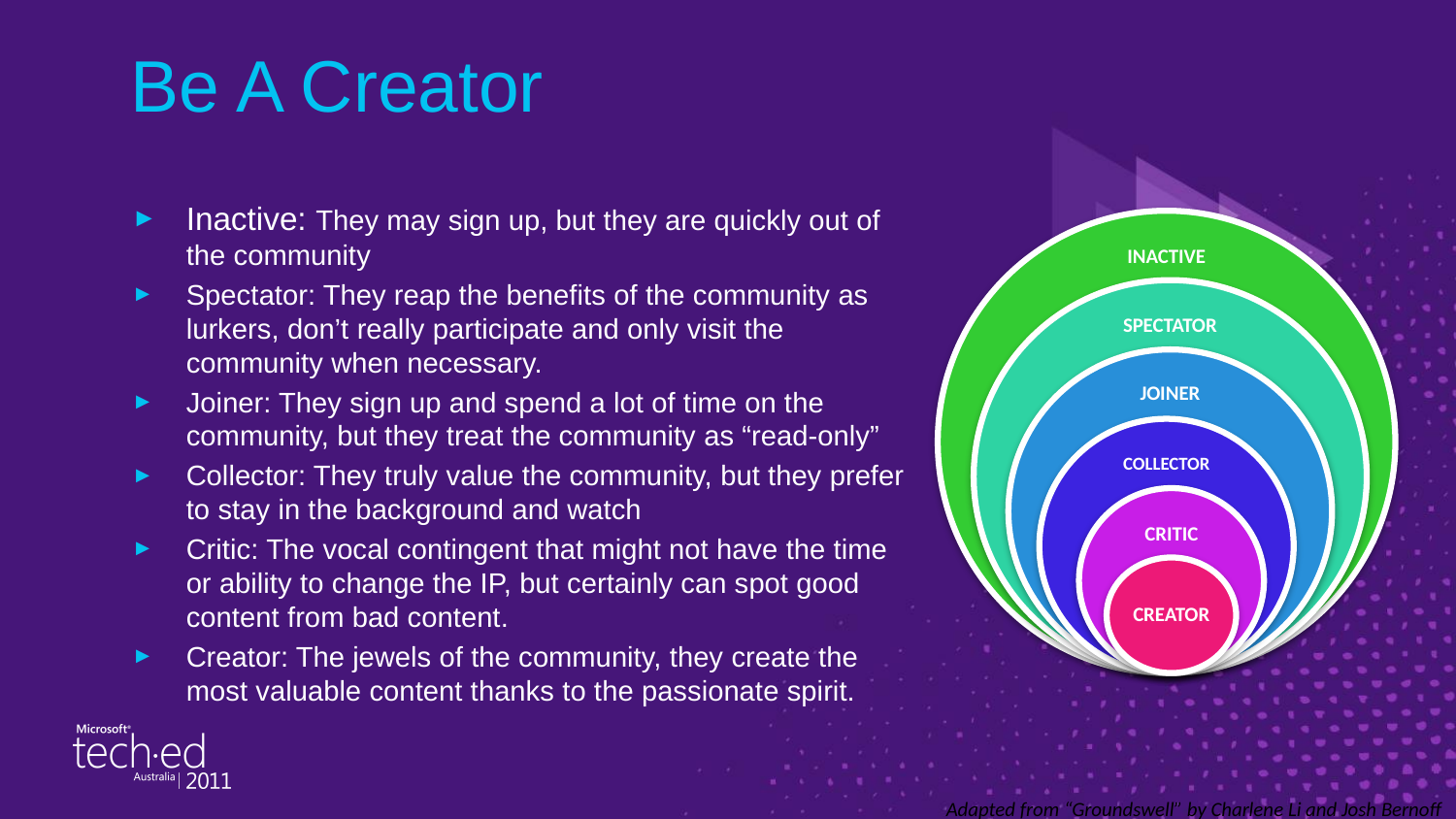

# Be A Creator
Inactive: They may sign up, but they are quickly out of the community
Spectator: They reap the benefits of the community as lurkers, don’t really participate and only visit the community when necessary.
Joiner: They sign up and spend a lot of time on the community, but they treat the community as “read-only”
Collector: They truly value the community, but they prefer to stay in the background and watch
Critic: The vocal contingent that might not have the time or ability to change the IP, but certainly can spot good content from bad content.
Creator: The jewels of the community, they create the most valuable content thanks to the passionate spirit.
INACTIVE
SPECTATOR
JOINER
COLLECTOR
CRITIC
CREATOR
Adapted from “Groundswell” by Charlene Li and Josh Bernoff